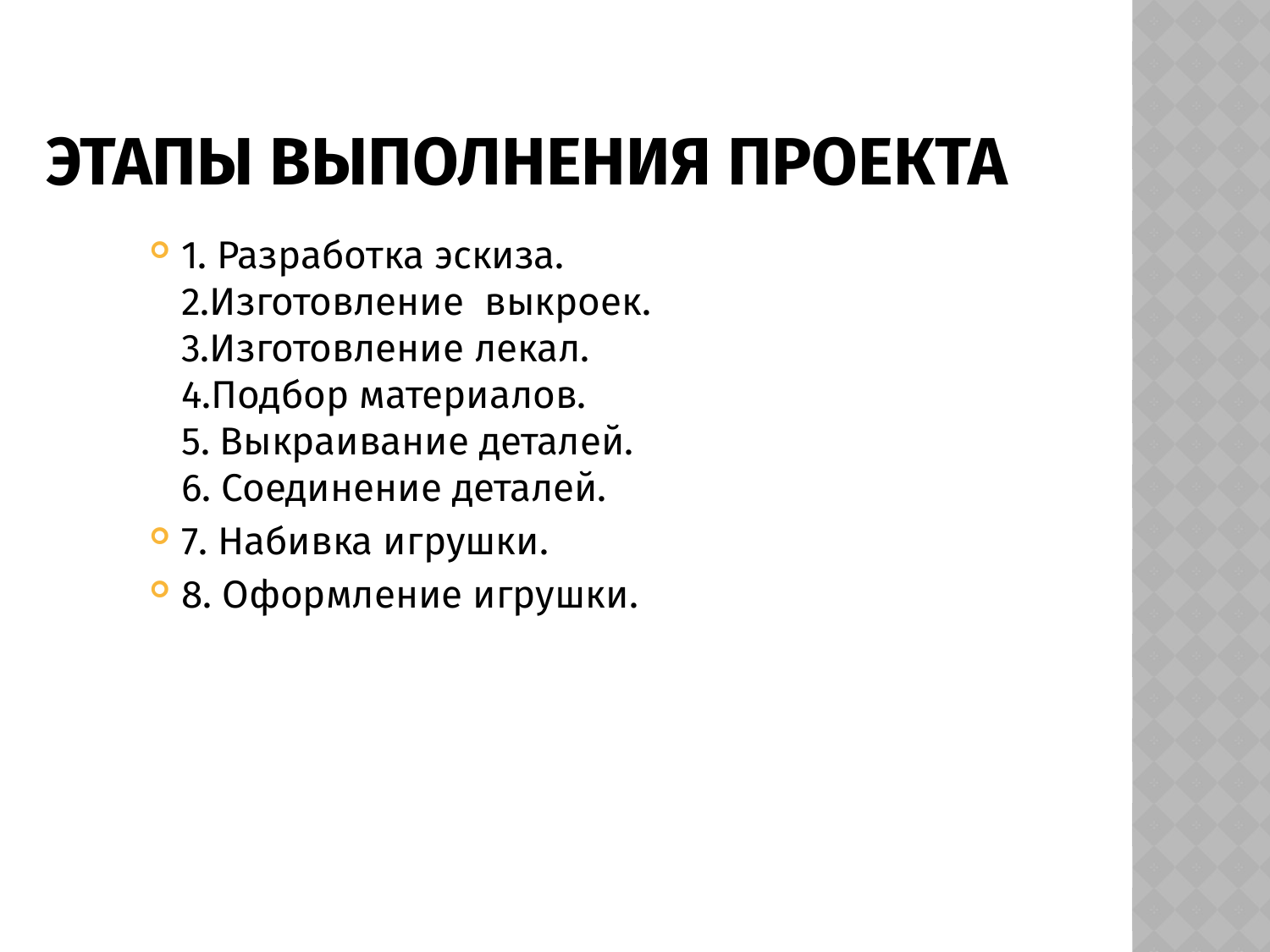

# Этапы выполнения проекта
1. Разработка эскиза.
2.Изготовление  выкроек.
3.Изготовление лекал.
4.Подбор материалов.
5. Выкраивание деталей.
6. Соединение деталей.
7. Набивка игрушки.
8. Оформление игрушки.